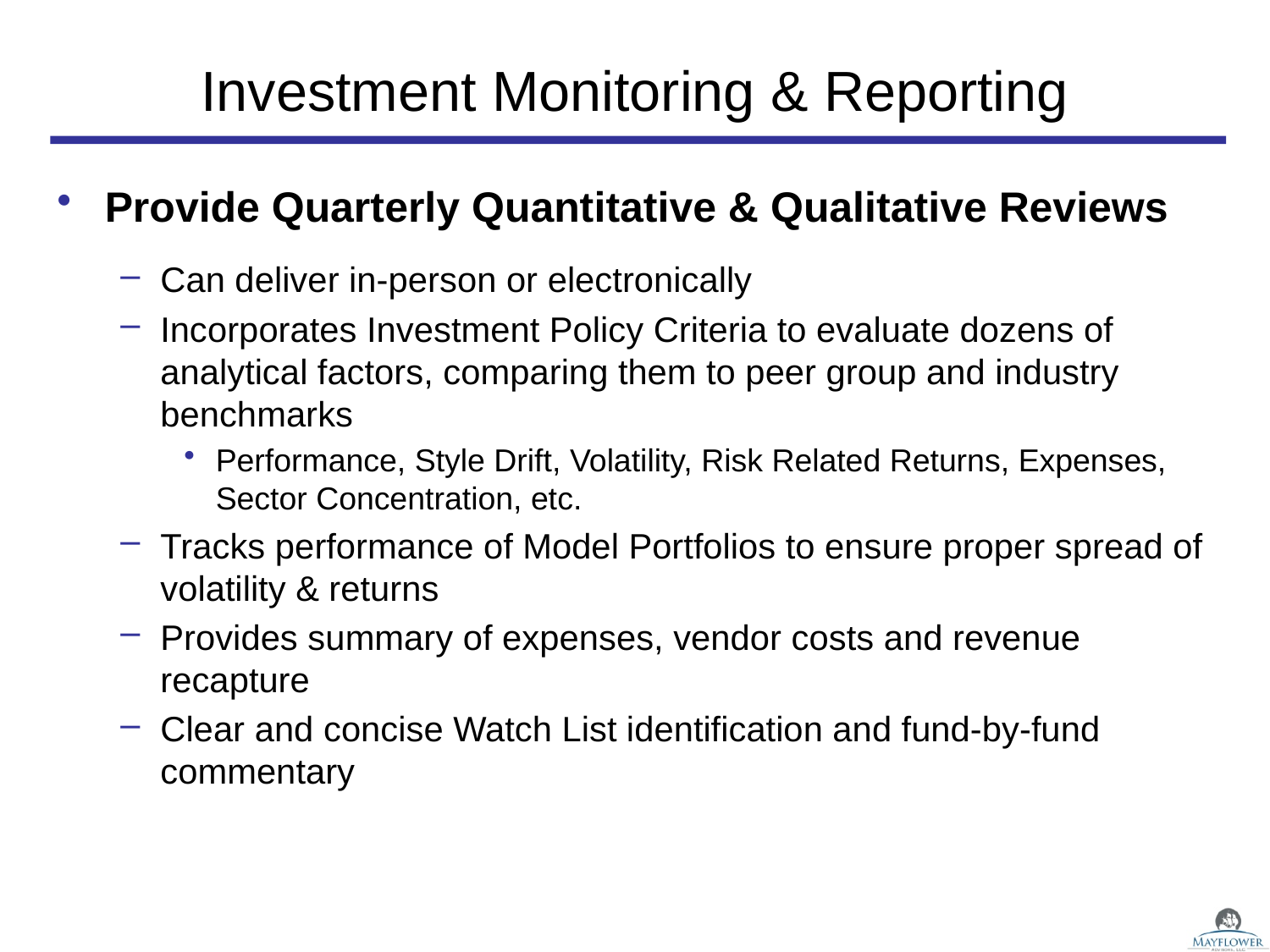

# Investment Monitoring & Reporting
Provide Quarterly Quantitative & Qualitative Reviews

Can deliver in-person or electronically
Incorporates Investment Policy Criteria to evaluate dozens of analytical factors, comparing them to peer group and industry benchmarks
Performance, Style Drift, Volatility, Risk Related Returns, Expenses, Sector Concentration, etc.
Tracks performance of Model Portfolios to ensure proper spread of volatility & returns
Provides summary of expenses, vendor costs and revenue recapture
Clear and concise Watch List identification and fund-by-fund commentary